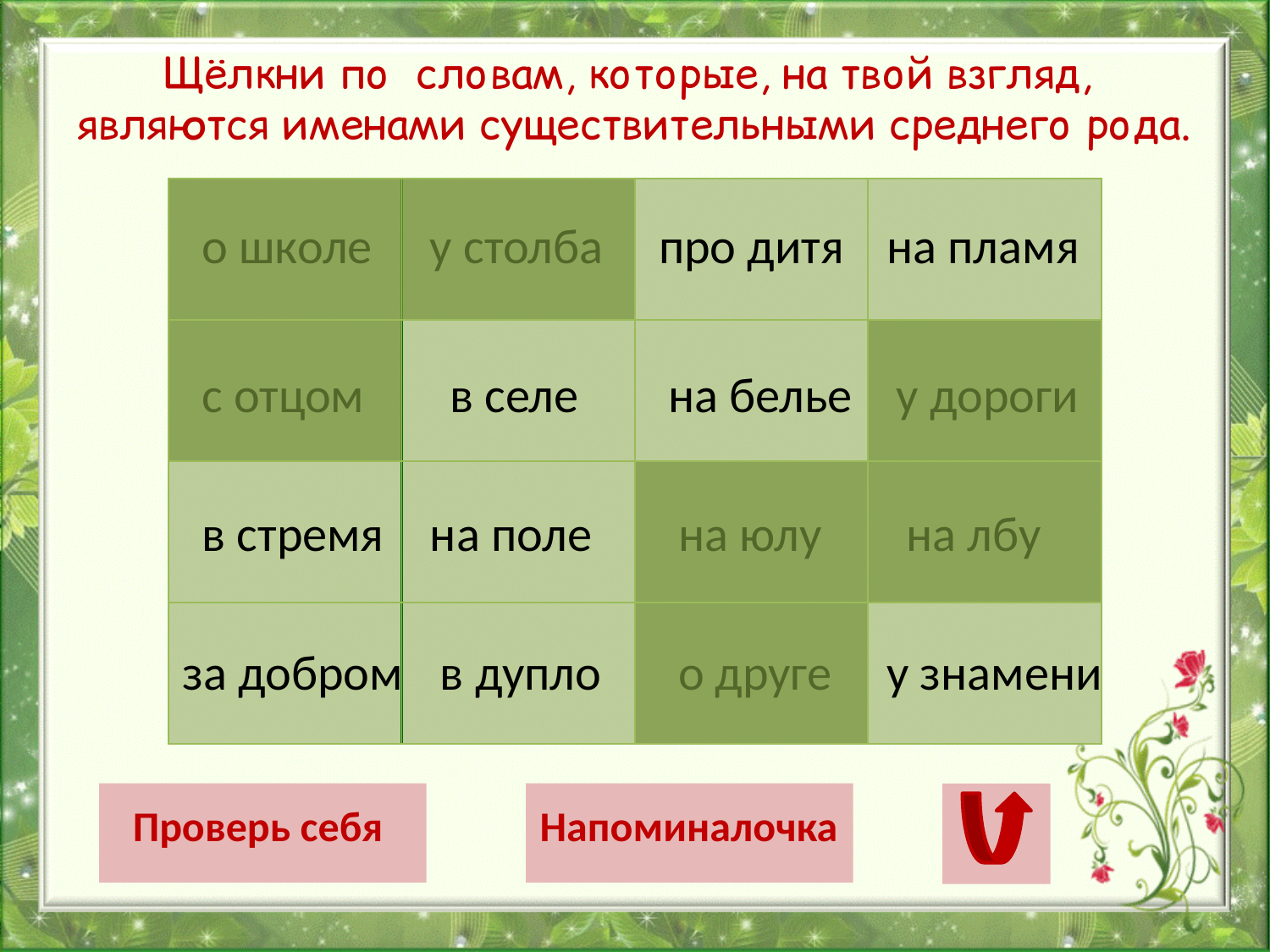

Щёлкни по  словам, которые, на твой взгляд,
являются именами существительными среднего рода.

|  |  |  |  |
| --- | --- | --- | --- |
|  |  |  |  |
|  |  |  |  |
|  |  |  |  |
о школе
у столба
про дитя
на пламя
с отцом
в селе
на белье
у дороги
в стремя
на поле
на юлу
на лбу
за добром
в дупло
о друге
у знамени

Проверь себя

Напоминалочка